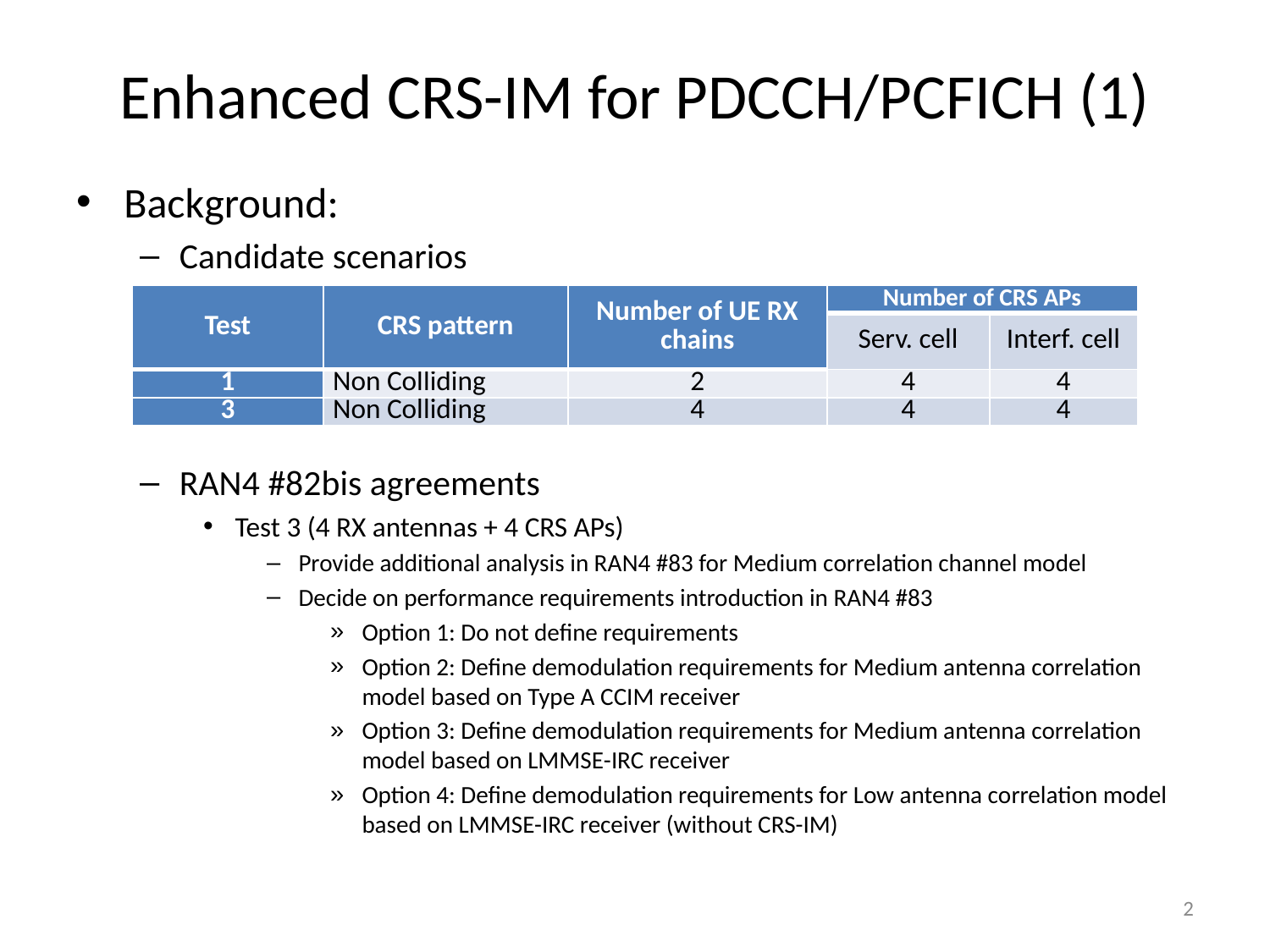

# Enhanced CRS-IM for PDCCH/PCFICH (1)
Background:
Candidate scenarios

RAN4 #82bis agreements
Test 3 (4 RX antennas + 4 CRS APs)
Provide additional analysis in RAN4 #83 for Medium correlation channel model
Decide on performance requirements introduction in RAN4 #83
Option 1: Do not define requirements
Option 2: Define demodulation requirements for Medium antenna correlation model based on Type A CCIM receiver
Option 3: Define demodulation requirements for Medium antenna correlation model based on LMMSE-IRC receiver
Option 4: Define demodulation requirements for Low antenna correlation model based on LMMSE-IRC receiver (without CRS-IM)

| Test | CRS pattern | Number of UE RX chains | Number of CRS APs |  |
| --- | --- | --- | --- | --- |
|  |  |  | Serv. cell | Interf. cell |
| 1 | Non Colliding | 2 | 4 | 4 |
| 3 | Non Colliding | 4 | 4 | 4 |
2